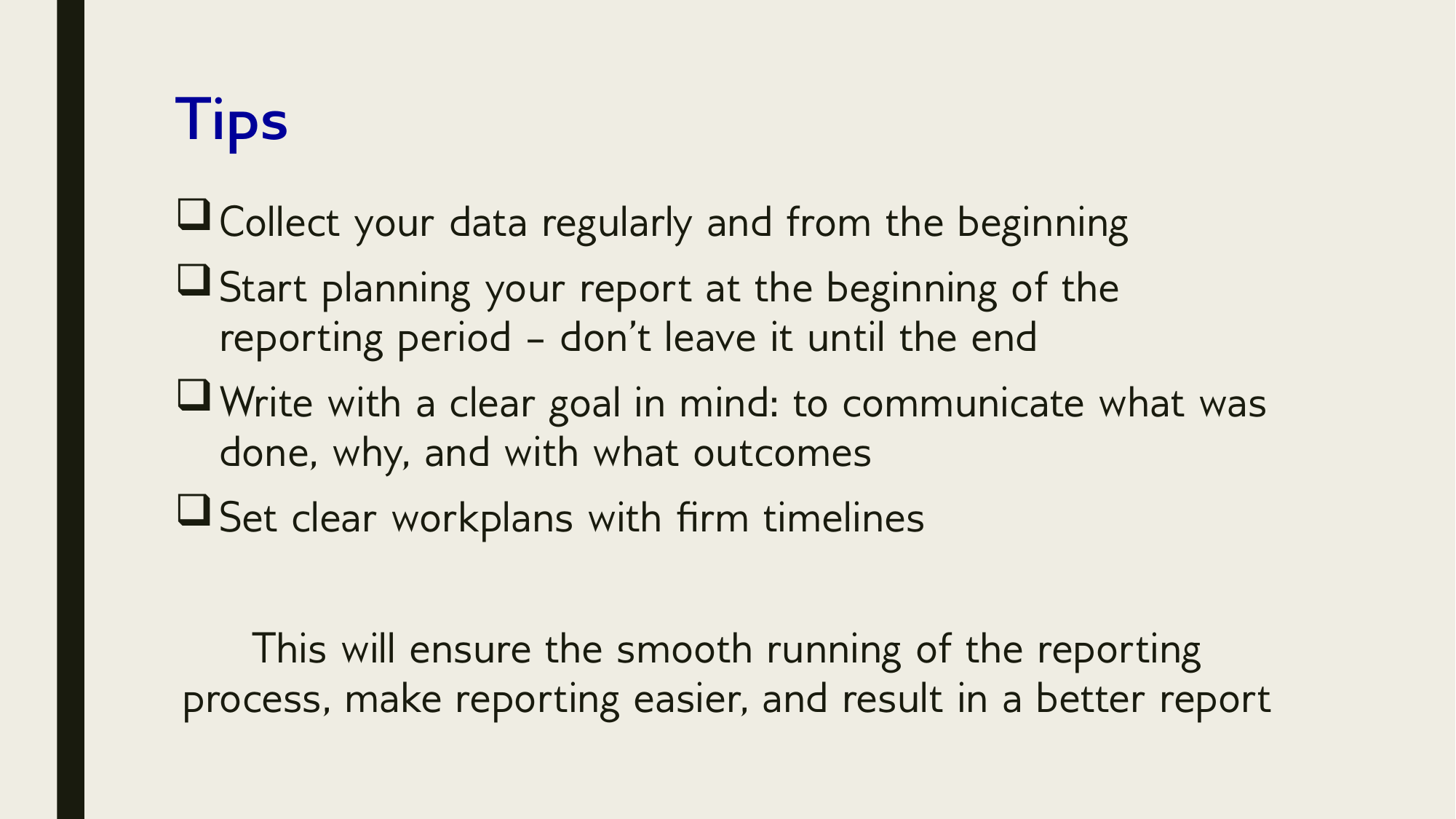

# Tips
Collect your data regularly and from the beginning
Start planning your report at the beginning of the reporting period – don’t leave it until the end
Write with a clear goal in mind: to communicate what was done, why, and with what outcomes
Set clear workplans with firm timelines

This will ensure the smooth running of the reporting process, make reporting easier, and result in a better report